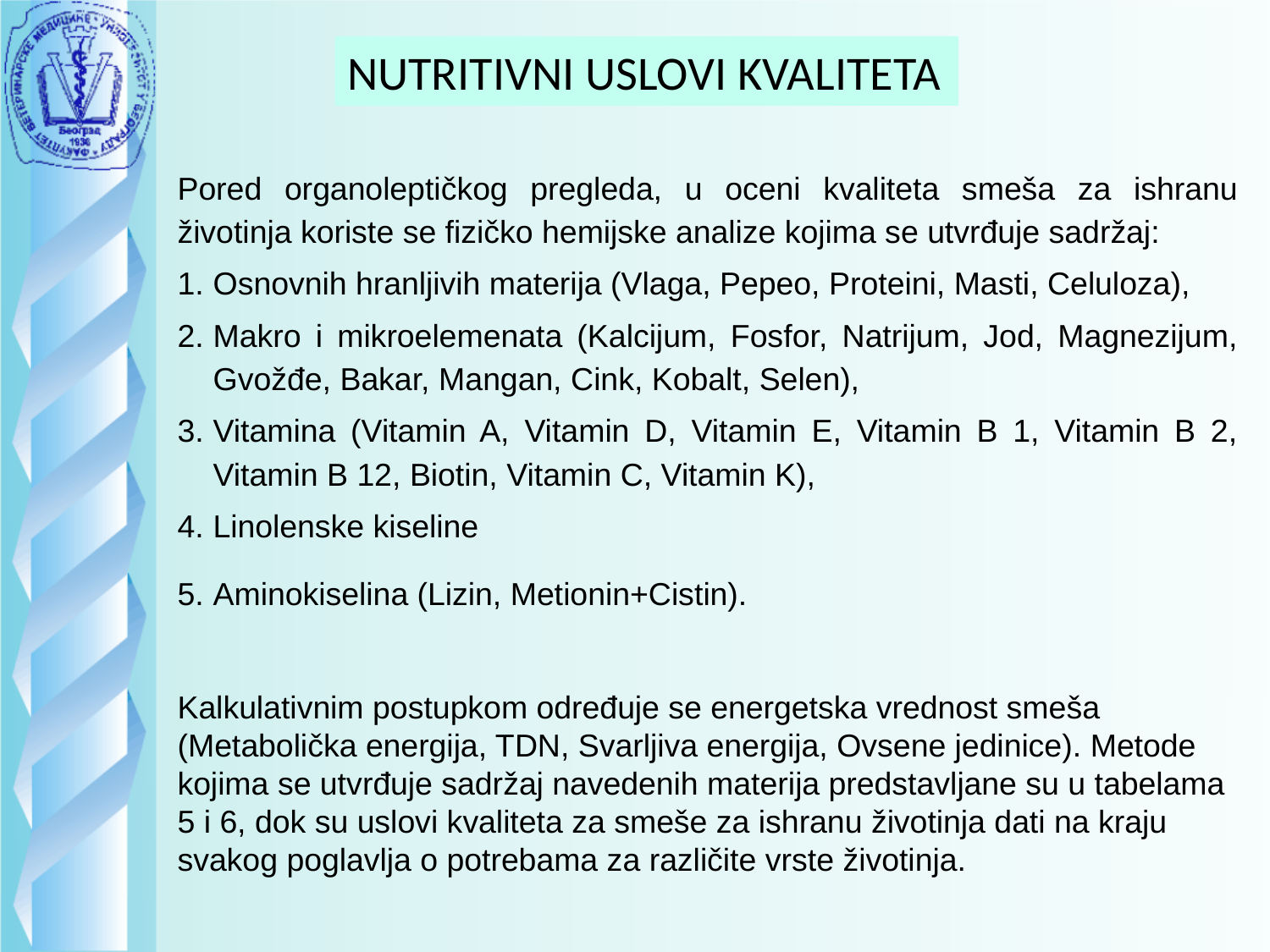

NUTRITIVNI USLOVI KVALITETA
Pored organoleptičkog pregleda, u oceni kvaliteta smeša za ishranu životinja koriste se fizičko hemijske analize kojima se utvrđuje sadržaj:
Osnovnih hranljivih materija (Vlaga, Pepeo, Proteini, Masti, Celuloza),
Makro i mikroelemenata (Kalcijum, Fosfor, Natrijum, Jod, Magnezijum, Gvožđe, Bakar, Mangan, Cink, Kobalt, Selen),
Vitamina (Vitamin A, Vitamin D, Vitamin E, Vitamin B 1, Vitamin B 2, Vitamin B 12, Biotin, Vitamin C, Vitamin K),
Linolenske kiseline
Aminokiselina (Lizin, Metionin+Cistin).

Kalkulativnim postupkom određuje se energetska vrednost smeša (Metabolička energija, TDN, Svarljiva energija, Ovsene jedinice). Metode kojima se utvrđuje sadržaj navedenih materija predstavljane su u tabelama 5 i 6, dok su uslovi kvaliteta za smeše za ishranu životinja dati na kraju svakog poglavlja o potrebama za različite vrste životinja.